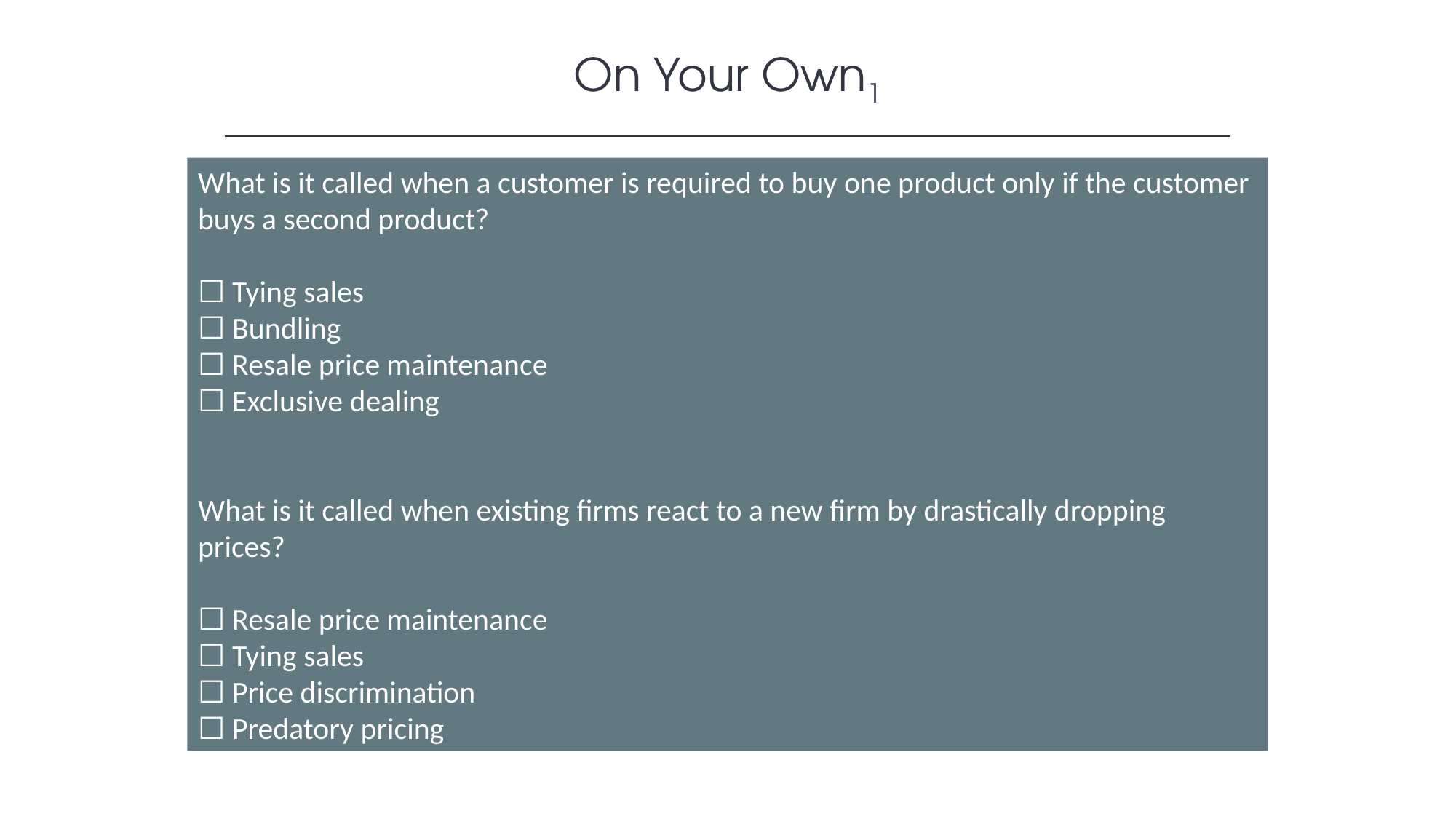

On Your Own1
What is it called when a customer is required to buy one product only if the customer buys a second product?

☐ Tying sales
☐ Bundling
☐ Resale price maintenance
☐ Exclusive dealing

What is it called when existing firms react to a new firm by drastically dropping prices?

☐ Resale price maintenance
☐ Tying sales
☐ Price discrimination
☐ Predatory pricing